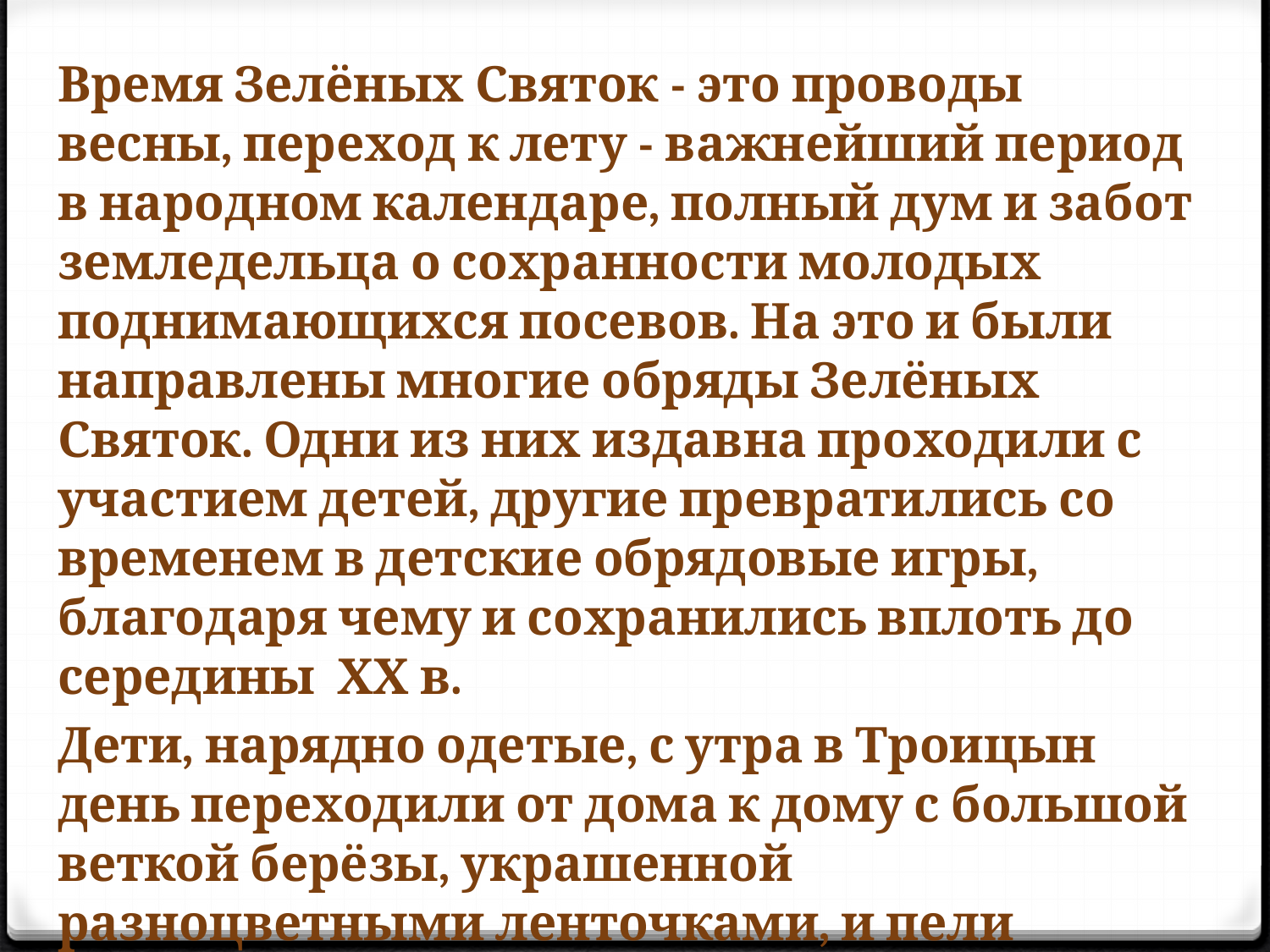

Время Зелёных Святок - это проводы весны, переход к лету - важнейший период в народном календаре, полный дум и забот земледельца о сохранности молодых поднимающихся посевов. На это и были направлены многие обряды Зелёных Святок. Одни из них издавна проходили с участием детей, другие превратились со временем в детские обрядовые игры, благодаря чему и сохранились вплоть до середины  ХХ в.
Дети, нарядно одетые, с утра в Троицын день переходили от дома к дому с большой веткой берёзы, украшенной разноцветными ленточками, и пели троицские заклички.